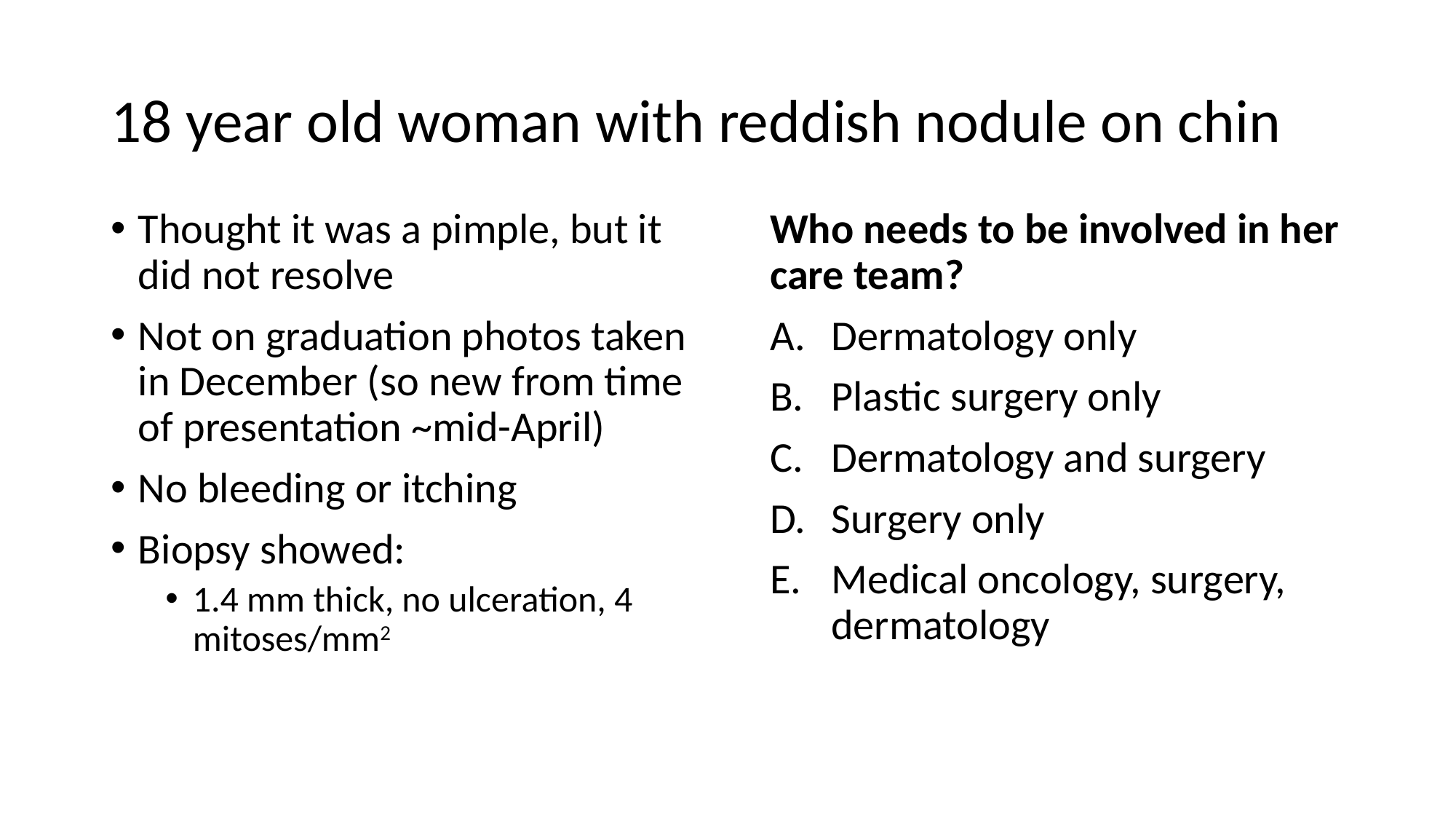

# 18 year old woman with reddish nodule on chin
Who needs to be involved in her care team?
Dermatology only
Plastic surgery only
Dermatology and surgery
Surgery only
Medical oncology, surgery, dermatology

Thought it was a pimple, but it did not resolve
Not on graduation photos taken in December (so new from time of presentation ~mid-April)
No bleeding or itching
Biopsy showed:
1.4 mm thick, no ulceration, 4 mitoses/mm2